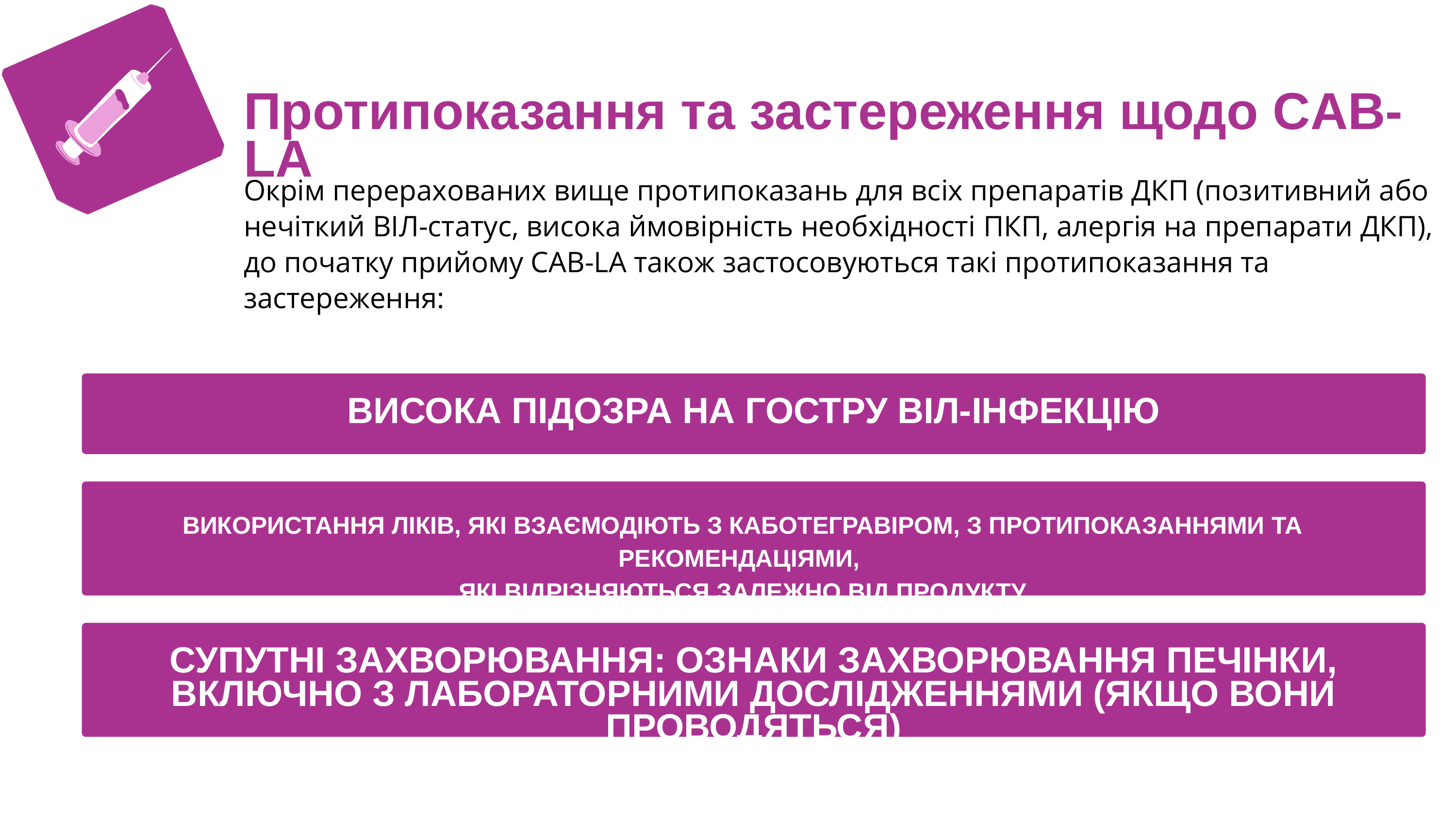

C
Протипоказання та застереження щодо CAB-LA
Окрім перерахованих вище протипоказань для всіх препаратів ДКП (позитивний або нечіткий ВІЛ-статус, висока ймовірність необхідності ПКП, алергія на препарати ДКП), до початку прийому CAB-LA також застосовуються такі протипоказання та застереження:

ВИСОКА ПІДОЗРА НА ГОСТРУ ВІЛ-ІНФЕКЦІЮ

ВИКОРИСТАННЯ ЛІКІВ, ЯКІ ВЗАЄМОДІЮТЬ З КАБОТЕГРАВІРОМ, З ПРОТИПОКАЗАННЯМИ ТА РЕКОМЕНДАЦІЯМИ,
ЯКІ ВІДРІЗНЯЮТЬСЯ ЗАЛЕЖНО ВІД ПРОДУКТУ

СУПУТНІ ЗАХВОРЮВАННЯ: ОЗНАКИ ЗАХВОРЮВАННЯ ПЕЧІНКИ, ВКЛЮЧНО З ЛАБОРАТОРНИМИ ДОСЛІДЖЕННЯМИ (ЯКЩО ВОНИ ПРОВОДЯТЬСЯ)